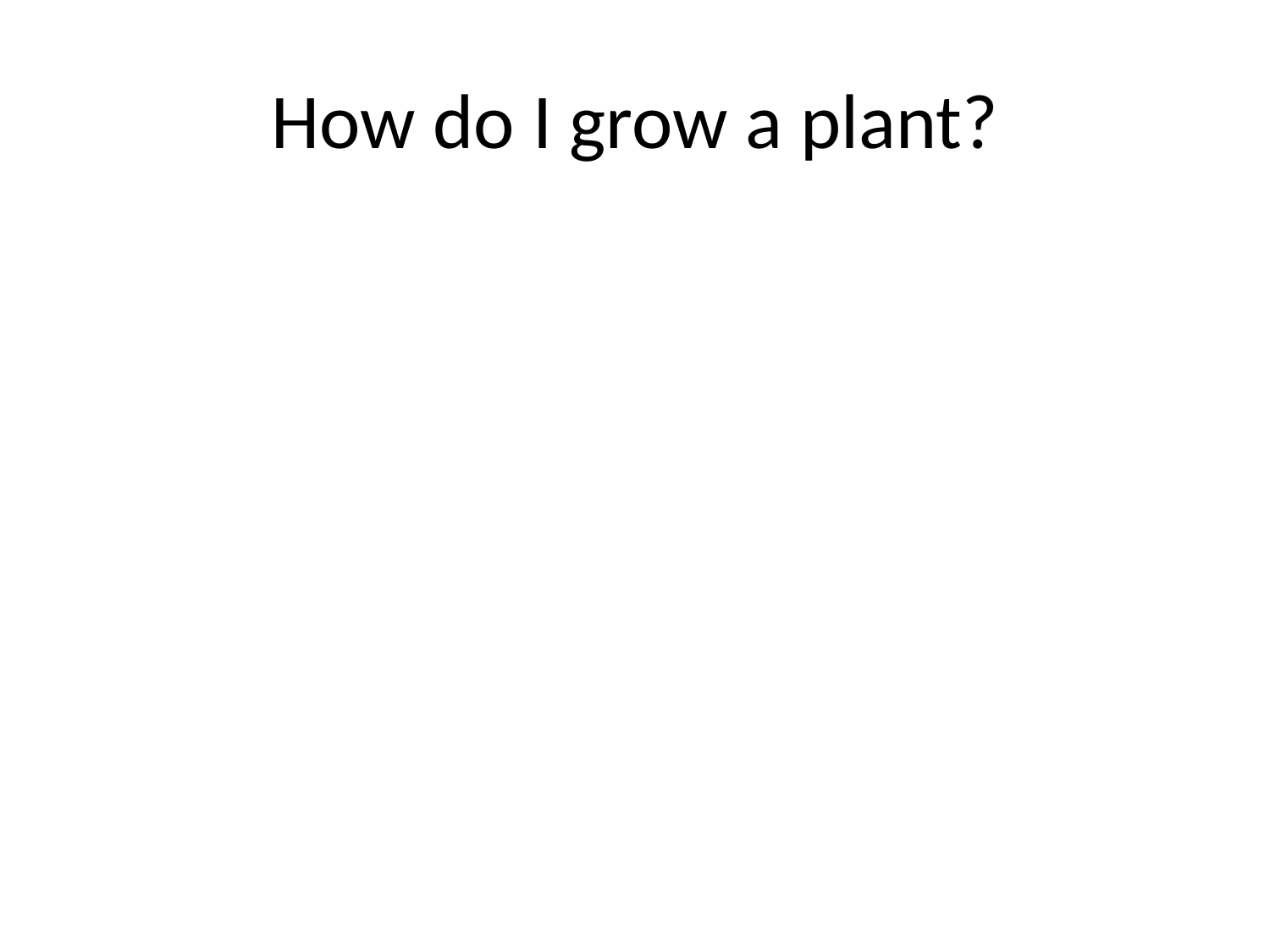

# How do I grow a plant?